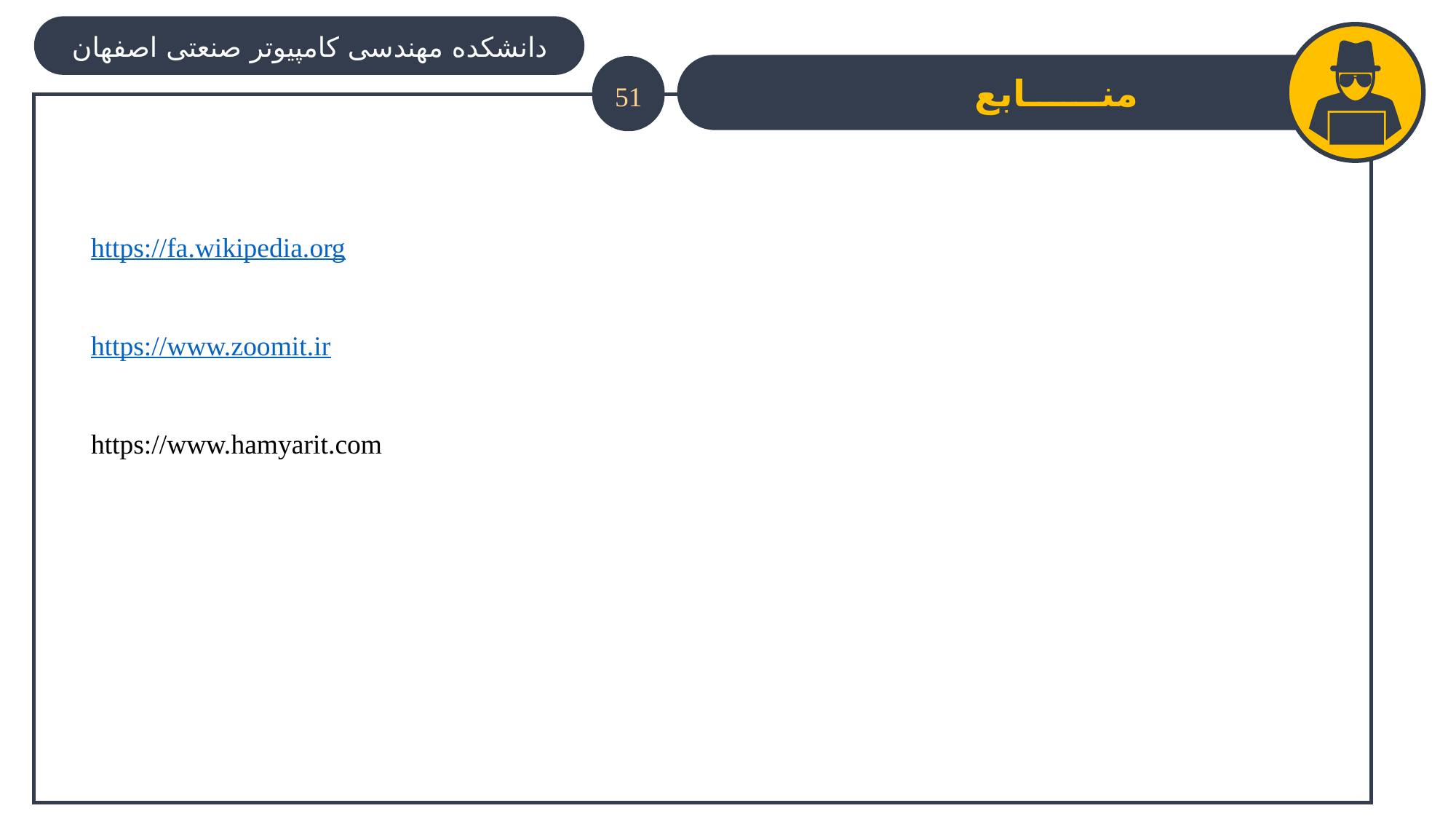

دانشکده مهندسی کامپیوتر صنعتی اصفهان
منــــــابع
51
https://fa.wikipedia.org
https://www.zoomit.ir
https://www.hamyarit.com